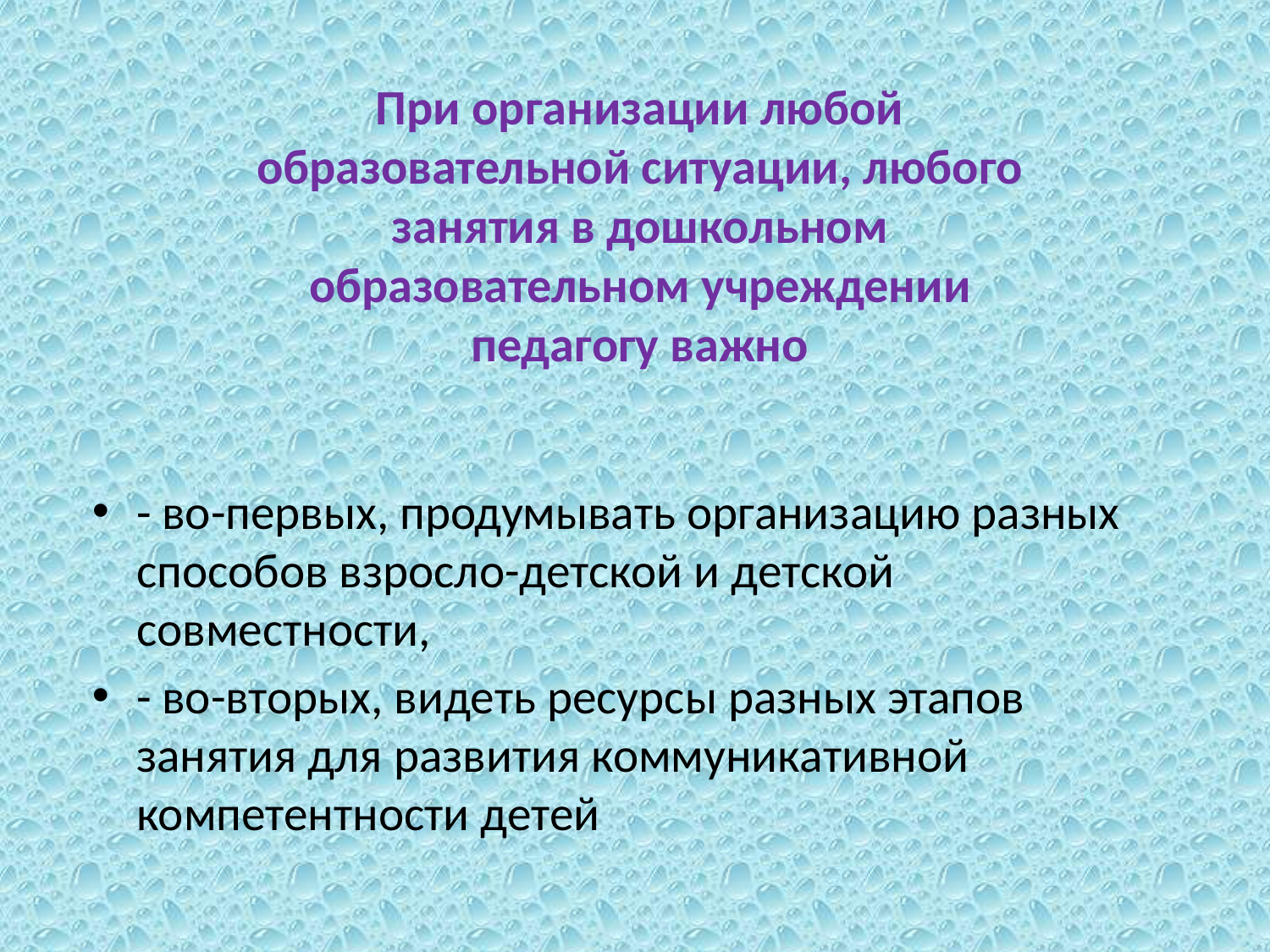

При организации любой образовательной ситуации, любого занятия в дошкольном образовательном учреждении педагогу важно

- во-первых, продумывать организацию разных способов взросло-детской и детской совместности,
- во-вторых, видеть ресурсы разных этапов занятия для развития коммуникативной компетентности детей